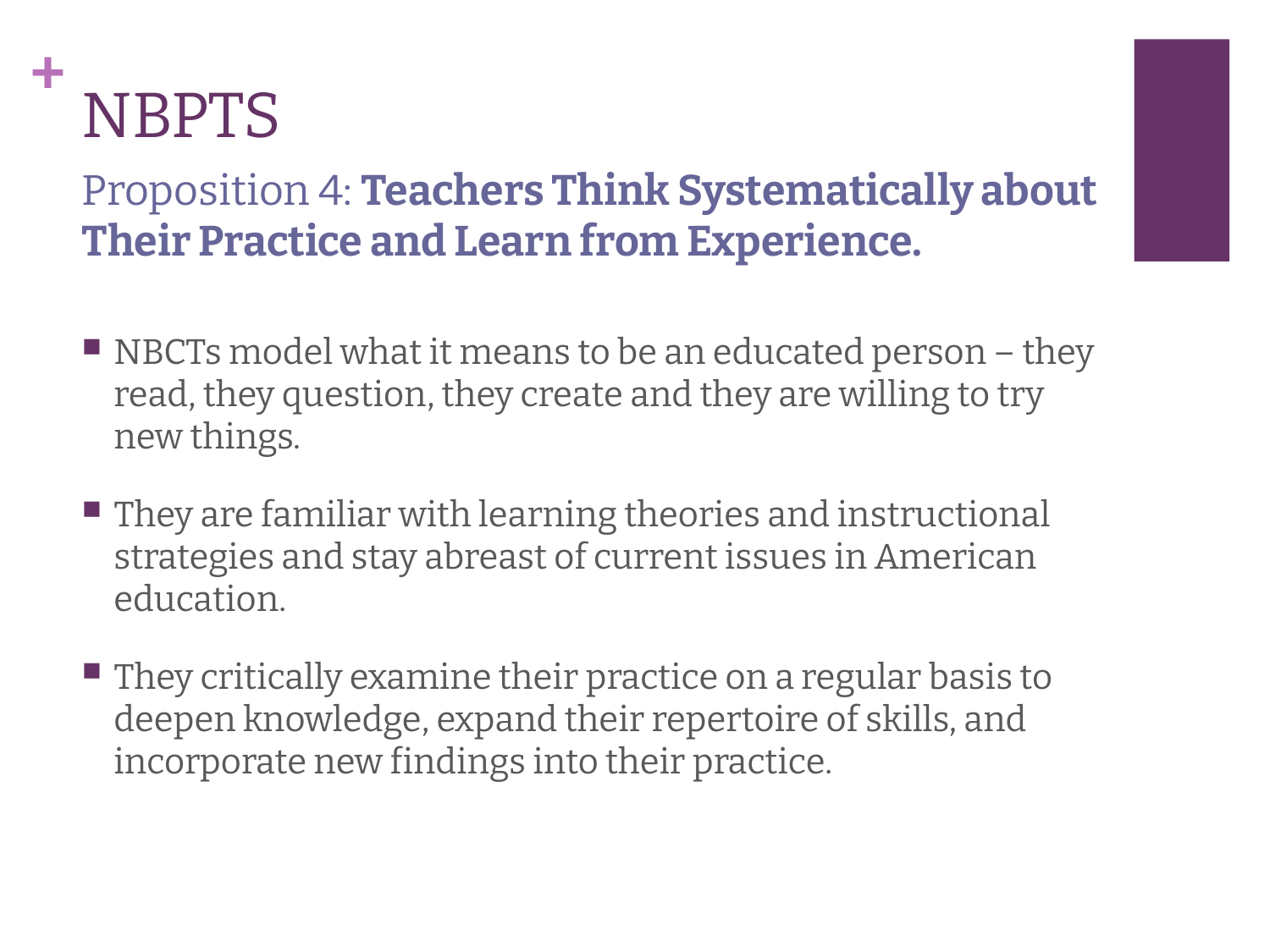

# NBPTS
Proposition 4: Teachers Think Systematically about Their Practice and Learn from Experience.

NBCTs model what it means to be an educated person – they read, they question, they create and they are willing to try new things.
They are familiar with learning theories and instructional strategies and stay abreast of current issues in American education.
They critically examine their practice on a regular basis to deepen knowledge, expand their repertoire of skills, and incorporate new findings into their practice.